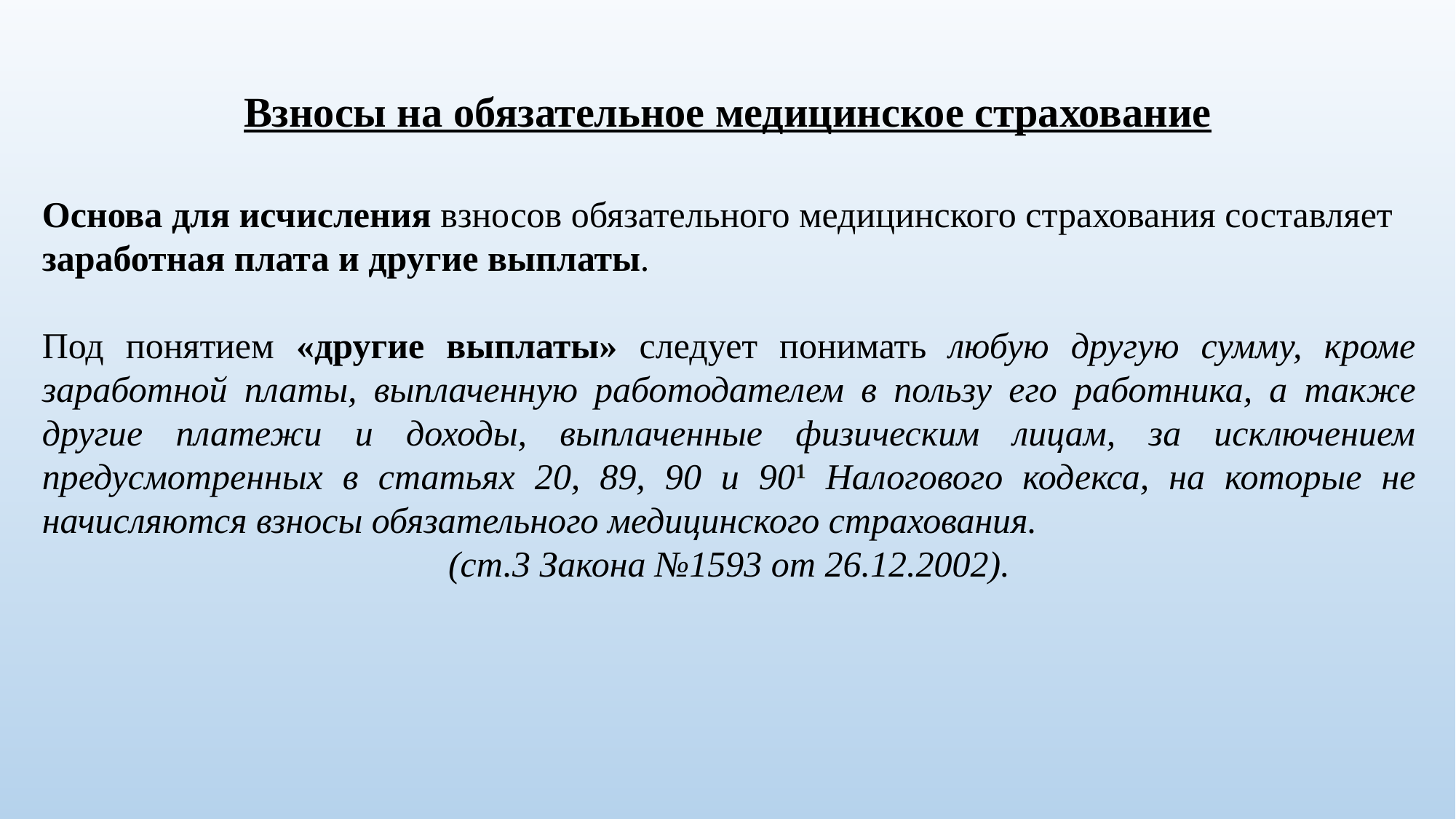

# Взносы на обязательное медицинское страхование
Основа для исчисления взносов обязательного медицинского страхования составляет заработная плата и другие выплаты.

Под понятием «другие выплаты» следует понимать любую другую сумму, кроме заработной платы, выплаченную работодателем в пользу его работника, а также другие платежи и доходы, выплаченные физическим лицам, за исключением предусмотренных в статьях 20, 89, 90 и 901 Налогового кодекса, на которые не начисляются взносы обязательного медицинского страхования.
(ст.3 Закона №1593 от 26.12.2002).